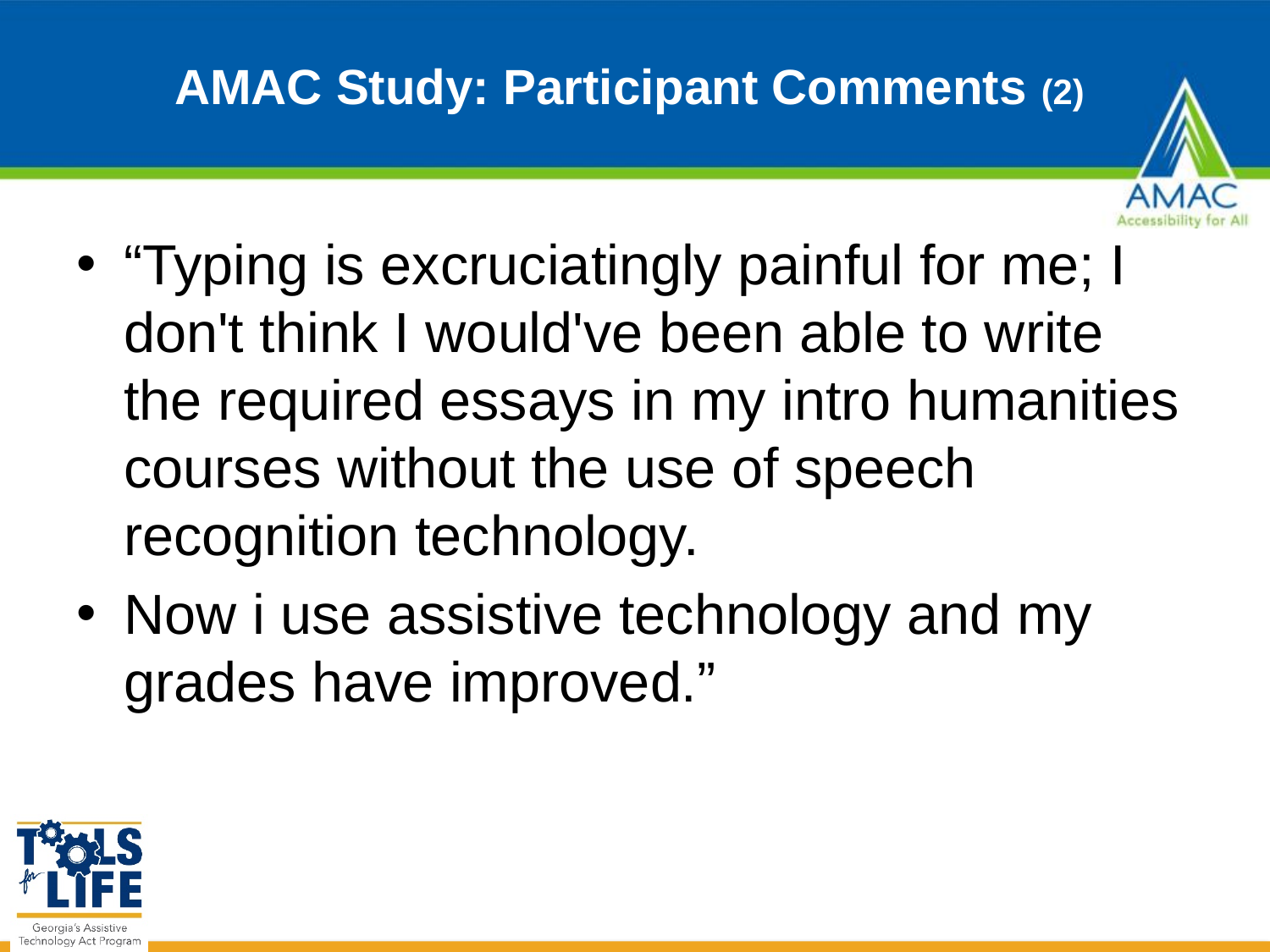

# AMAC Study: Participant Comments (2)
“Typing is excruciatingly painful for me; I don't think I would've been able to write the required essays in my intro humanities courses without the use of speech recognition technology.
Now i use assistive technology and my grades have improved.”